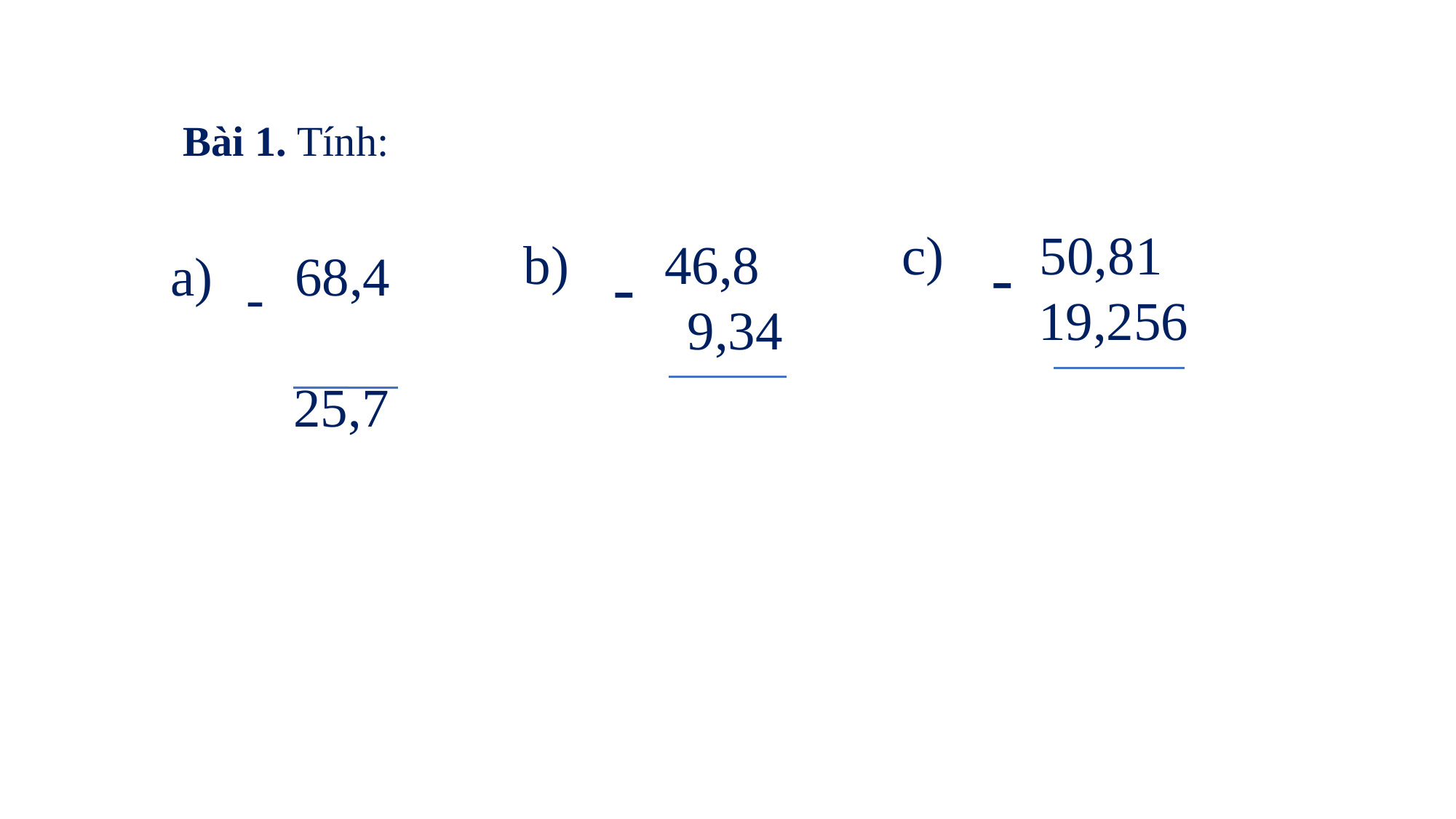

Bài 1. Tính:
a)      68,4
         25,7
-
c)       50,81
          19,256
b)       46,8
            9,34
-
-